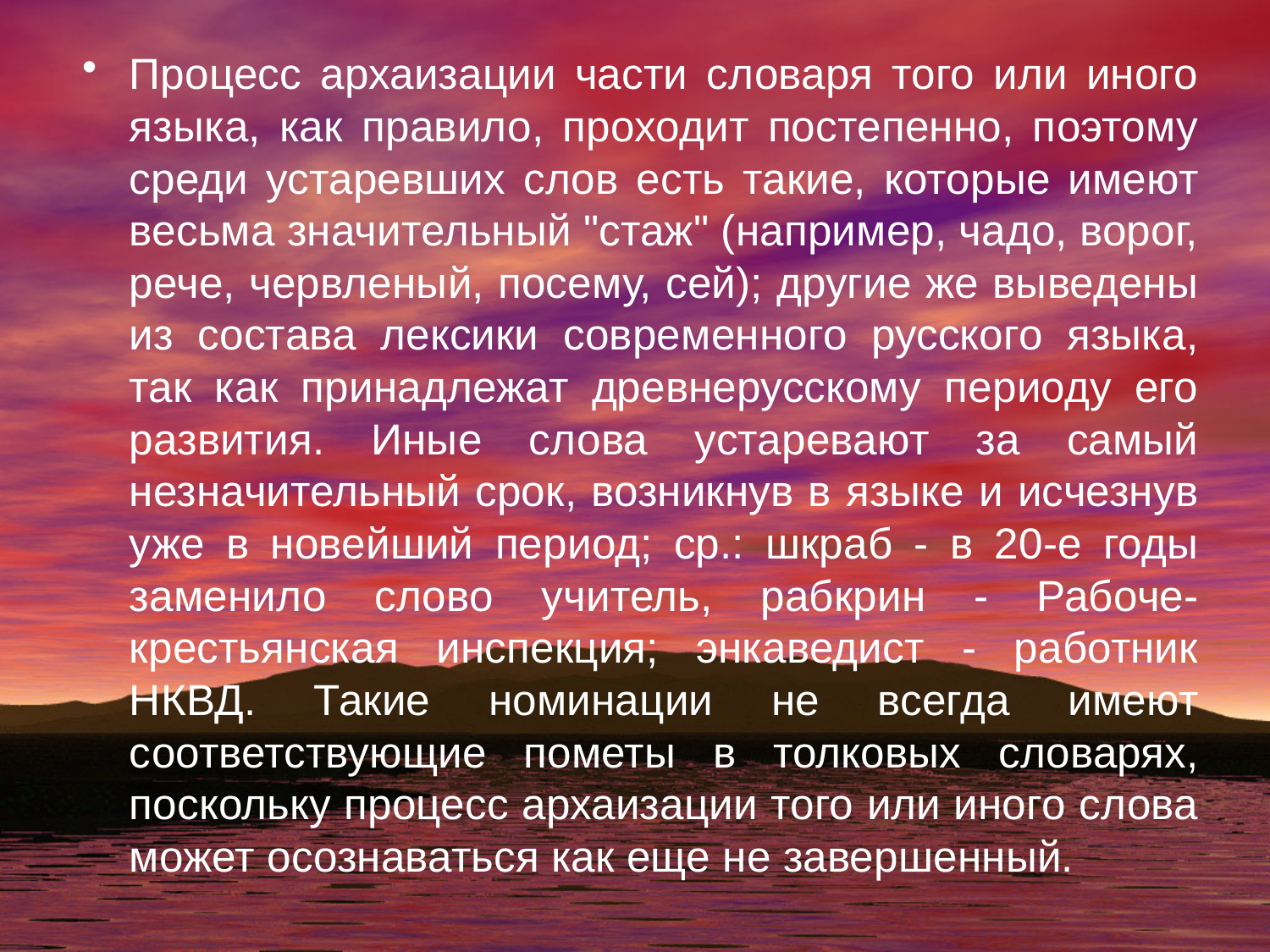

Процесс архаизации части словаря того или иного языка, как правило, проходит постепенно, поэтому среди устаревших слов есть такие, которые имеют весьма значительный "стаж" (например, чадо, ворог, речe, червленый, посему, сей); другие же выведены из состава лексики современного русского языка, так как принадлежат древнерусскому периоду его развития. Иные слова устаревают за самый незначительный срок, возникнув в языке и исчезнув уже в новейший период; ср.: шкраб - в 20-е годы заменило слово учитель, рабкрин - Рабоче-крестьянская инспекция; энкаведист - работник НКВД. Такие номинации не всегда имеют соответствующие пометы в толковых словарях, поскольку процесс архаизации того или иного слова может осознаваться как еще не завершенный.